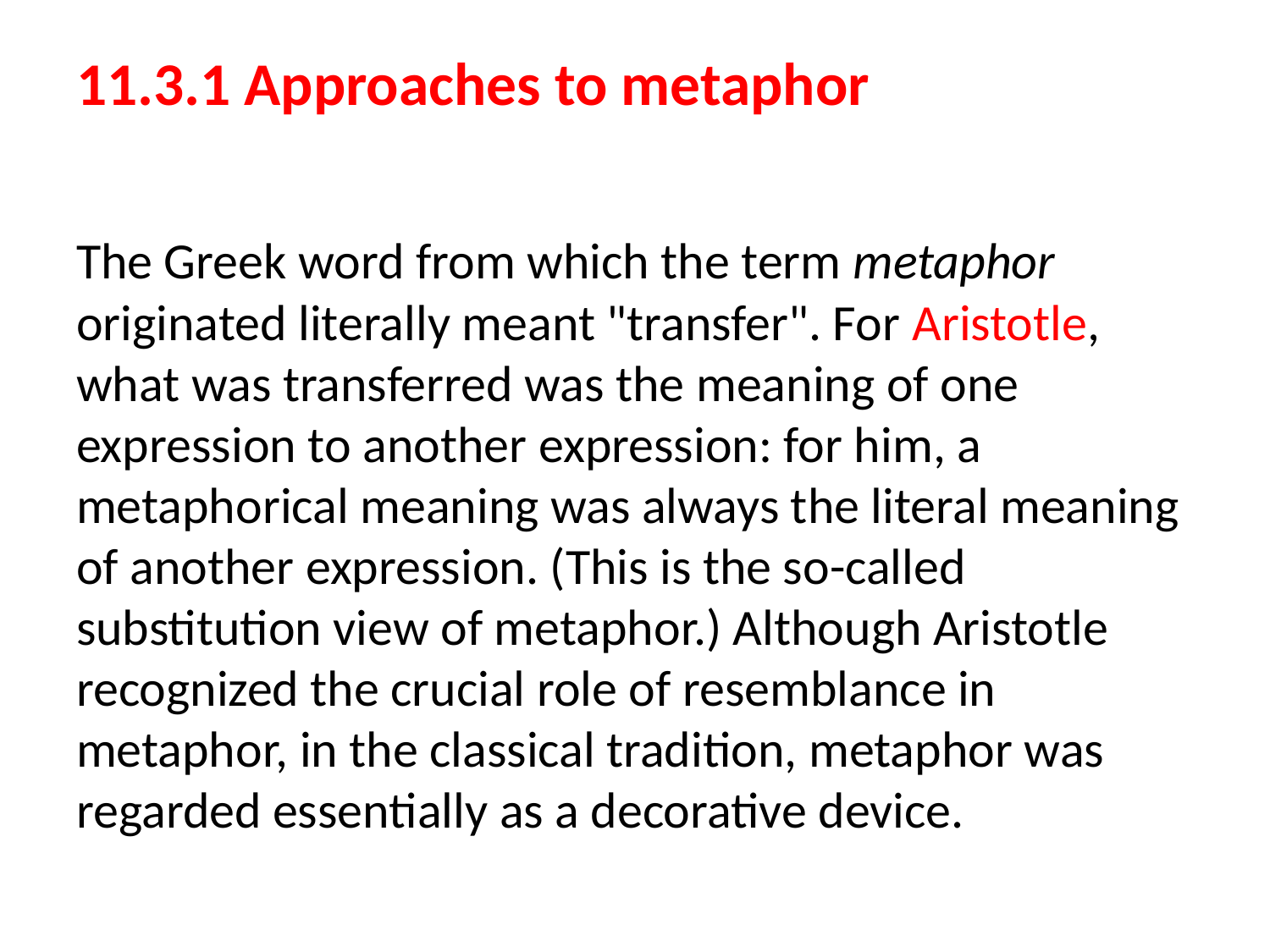

# 11.3.1 Approaches to metaphor
The Greek word from which the term metaphor originated literally meant "transfer". For Aristotle, what was transferred was the meaning of one expression to another expression: for him, a metaphorical meaning was always the literal meaning of another expression. (This is the so-called substitution view of metaphor.) Although Aristotle recognized the crucial role of resemblance in metaphor, in the classical tradition, metaphor was regarded essentially as a decorative device.